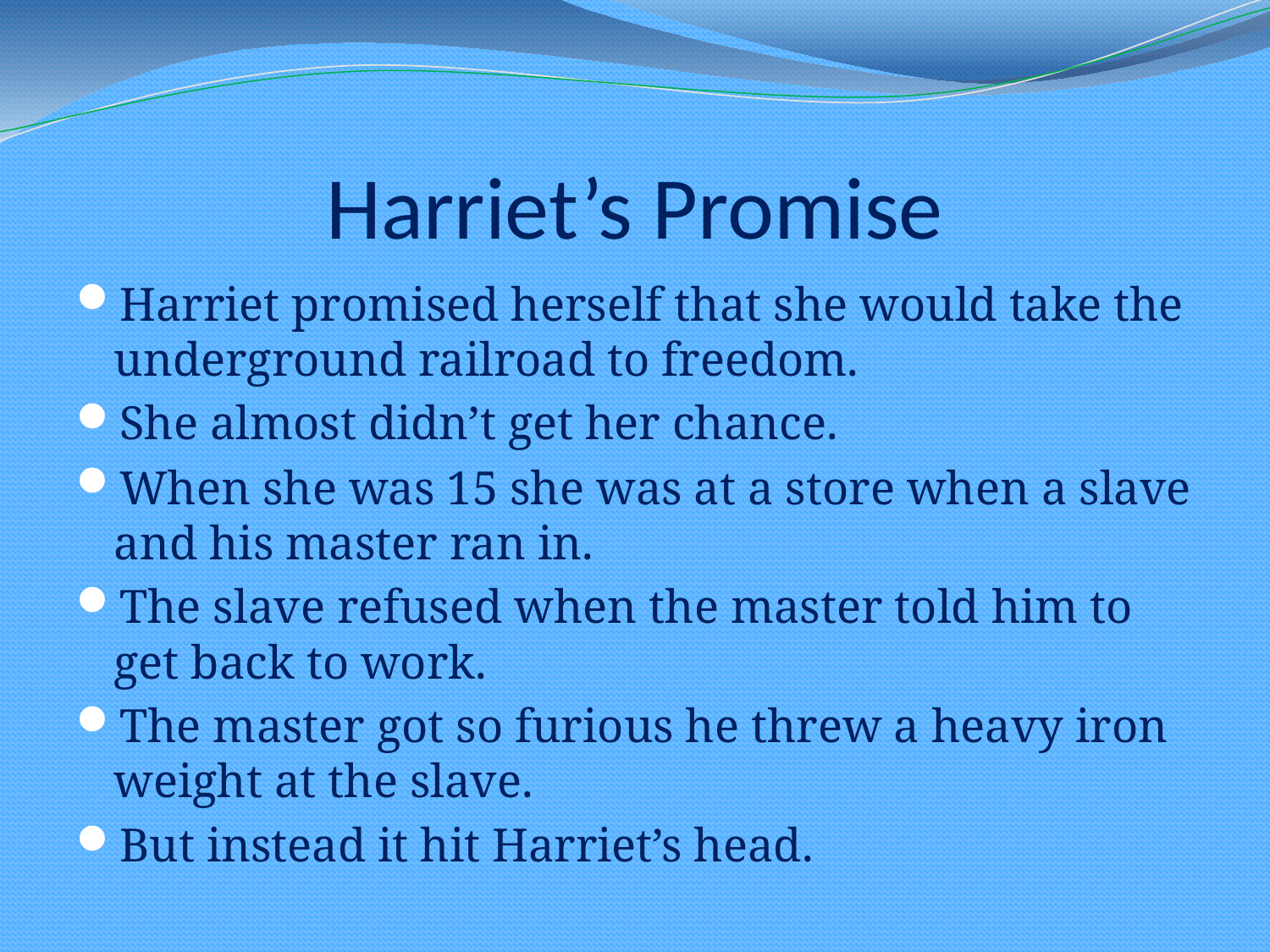

# Harriet’s Promise
Harriet promised herself that she would take the underground railroad to freedom.
She almost didn’t get her chance.
When she was 15 she was at a store when a slave and his master ran in.
The slave refused when the master told him to get back to work.
The master got so furious he threw a heavy iron weight at the slave.
But instead it hit Harriet’s head.